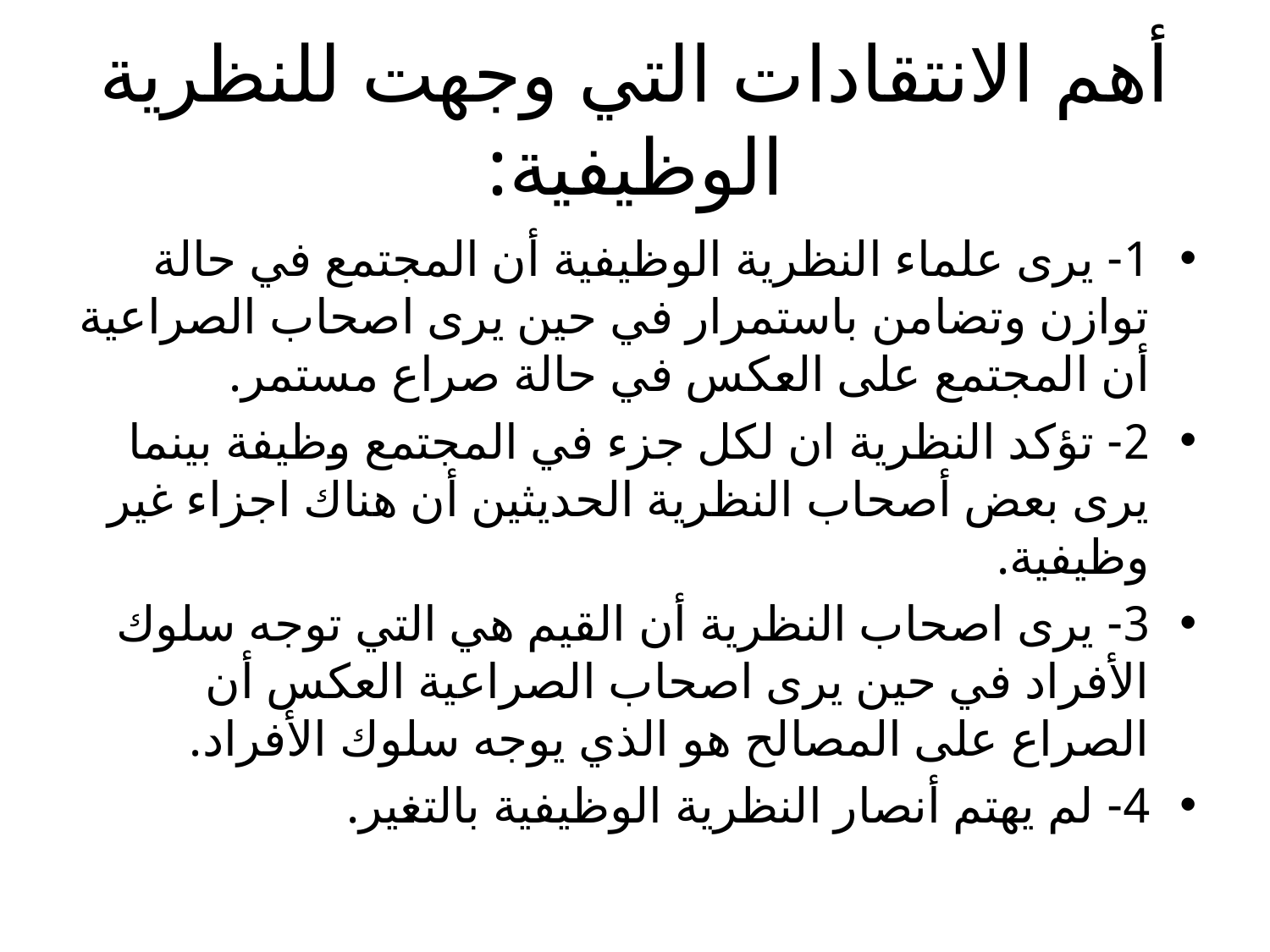

# أهم الانتقادات التي وجهت للنظرية الوظيفية:
1- يرى علماء النظرية الوظيفية أن المجتمع في حالة توازن وتضامن باستمرار في حين يرى اصحاب الصراعية أن المجتمع على العكس في حالة صراع مستمر.
2- تؤكد النظرية ان لكل جزء في المجتمع وظيفة بينما يرى بعض أصحاب النظرية الحديثين أن هناك اجزاء غير وظيفية.
3- يرى اصحاب النظرية أن القيم هي التي توجه سلوك الأفراد في حين يرى اصحاب الصراعية العكس أن الصراع على المصالح هو الذي يوجه سلوك الأفراد.
4- لم يهتم أنصار النظرية الوظيفية بالتغير.